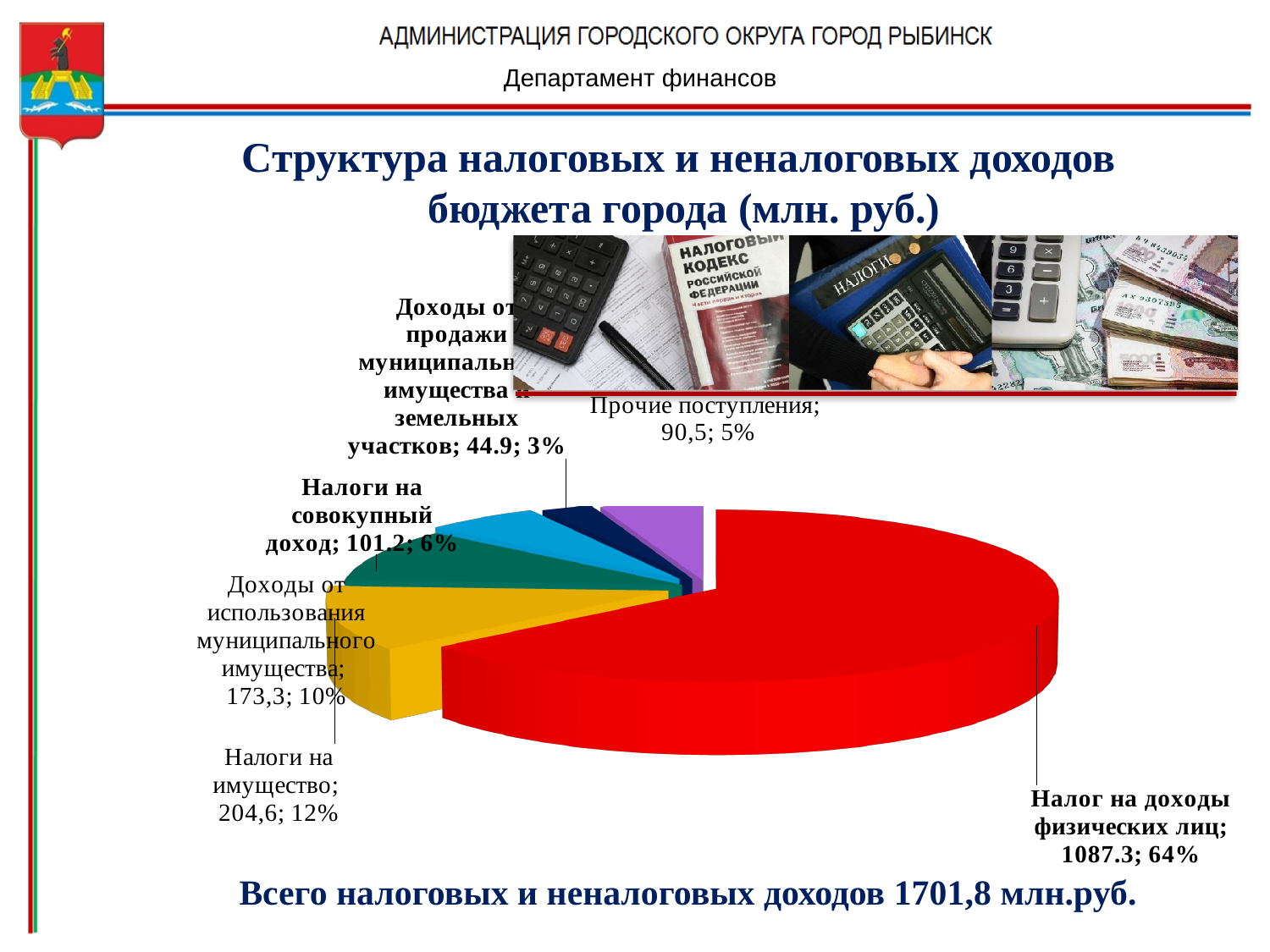

Департамент финансов
Структура налоговых и неналоговых доходов
 бюджета города (млн. руб.)

[unsupported chart]

Всего налоговых и неналоговых доходов 1701,8 млн.руб.